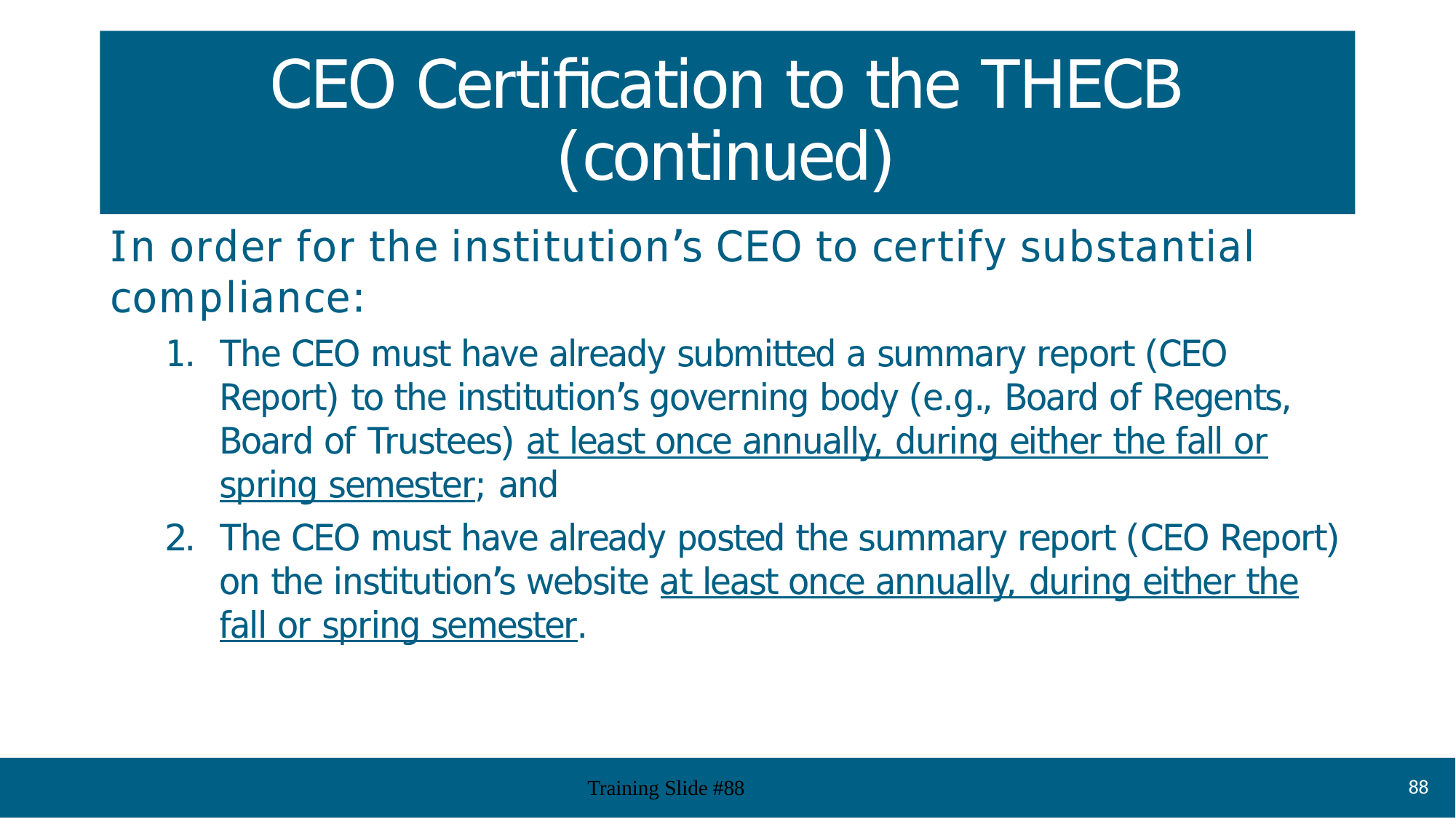

# CEO Certification to the THECB (continued)
In order for the institution’s CEO to certify substantial compliance:
The CEO must have already submitted a summary report (CEO Report) to the institution’s governing body (e.g., Board of Regents, Board of Trustees) at least once annually, during either the fall or spring semester; and
The CEO must have already posted the summary report (CEO Report) on the institution’s website at least once annually, during either the fall or spring semester.

Training Slide #88
88